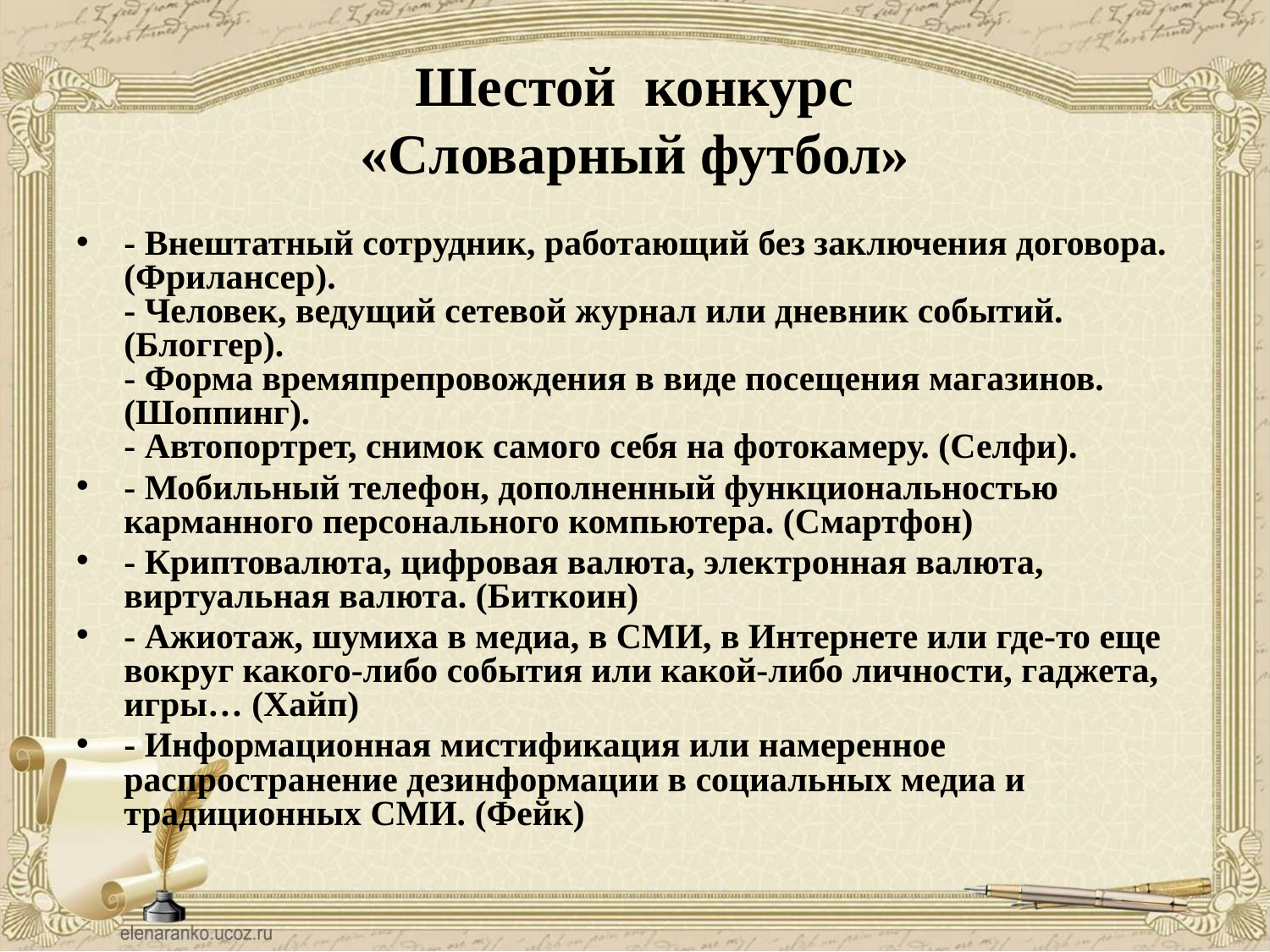

# Шестой  конкурс «Словарный футбол»
- Внештатный сотрудник, работающий без заключения договора. (Фрилансер).
- Человек, ведущий сетевой журнал или дневник событий. (Блоггер).
- Форма времяпрепровождения в виде посещения магазинов. (Шоппинг).
- Автопортрет, снимок самого себя на фотокамеру. (Селфи).
- Мобильный телефон, дополненный функциональностью карманного персонального компьютера. (Смартфон)
- Криптовалюта, цифровая валюта, электронная валюта, виртуальная валюта. (Биткоин)
- Ажиотаж, шумиха в медиа, в СМИ, в Интернете или где-то еще вокруг какого-либо события или какой-либо личности, гаджета, игры… (Хайп)
- Информационная мистификация или намеренное распространение дезинформации в социальных медиа и традиционных СМИ. (Фейк)